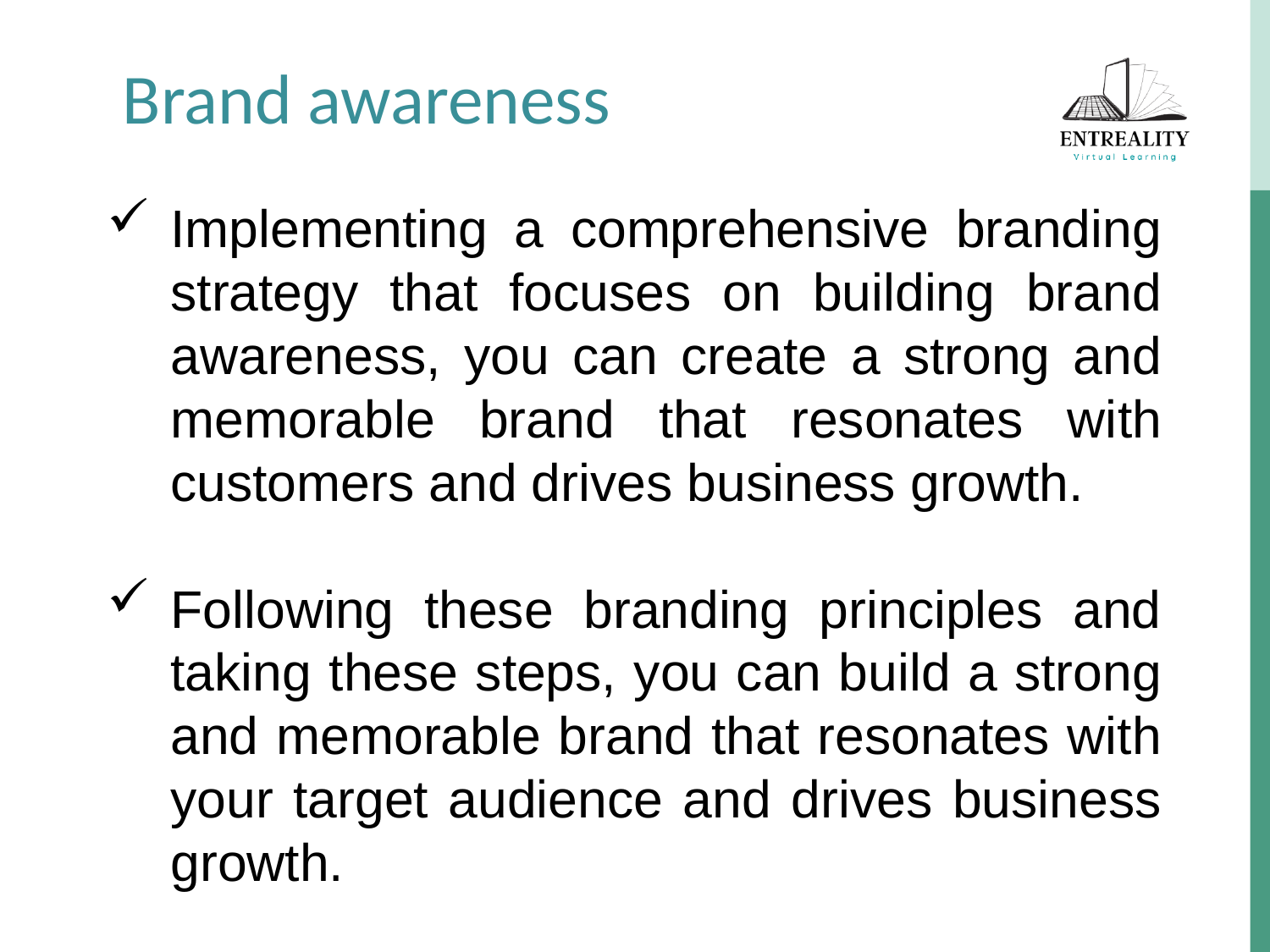

Brand awareness

Implementing a comprehensive branding strategy that focuses on building brand awareness, you can create a strong and memorable brand that resonates with customers and drives business growth.

Following these branding principles and taking these steps, you can build a strong and memorable brand that resonates with your target audience and drives business growth.